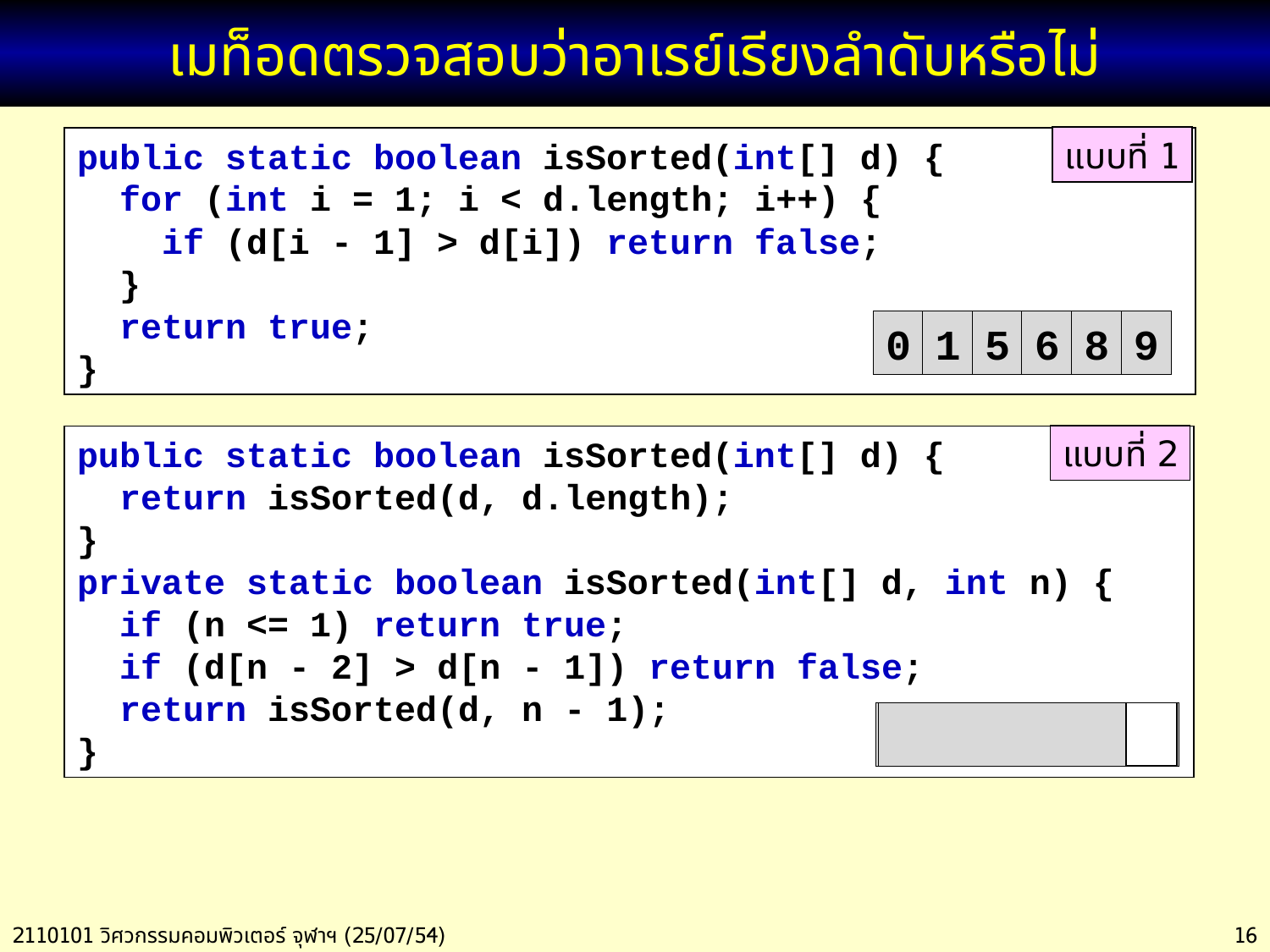

# เมท็อดตรวจสอบว่าอาเรย์เรียงลำดับหรือไม่
แบบที่ 1
public static boolean isSorted(int[] d) {
  for (int i = 1; i < d.length; i++) {
    if (d[i - 1] > d[i]) return false;
  }
  return true;
}
0
1
5
6
8
9
แบบที่ 2
public static boolean isSorted(int[] d) {
  return isSorted(d, d.length);
}
private static boolean isSorted(int[] d, int n) {
  if (n <= 1) return true;
  if (d[n - 2] > d[n - 1]) return false;
  return isSorted(d, n - 1);
}

8
9